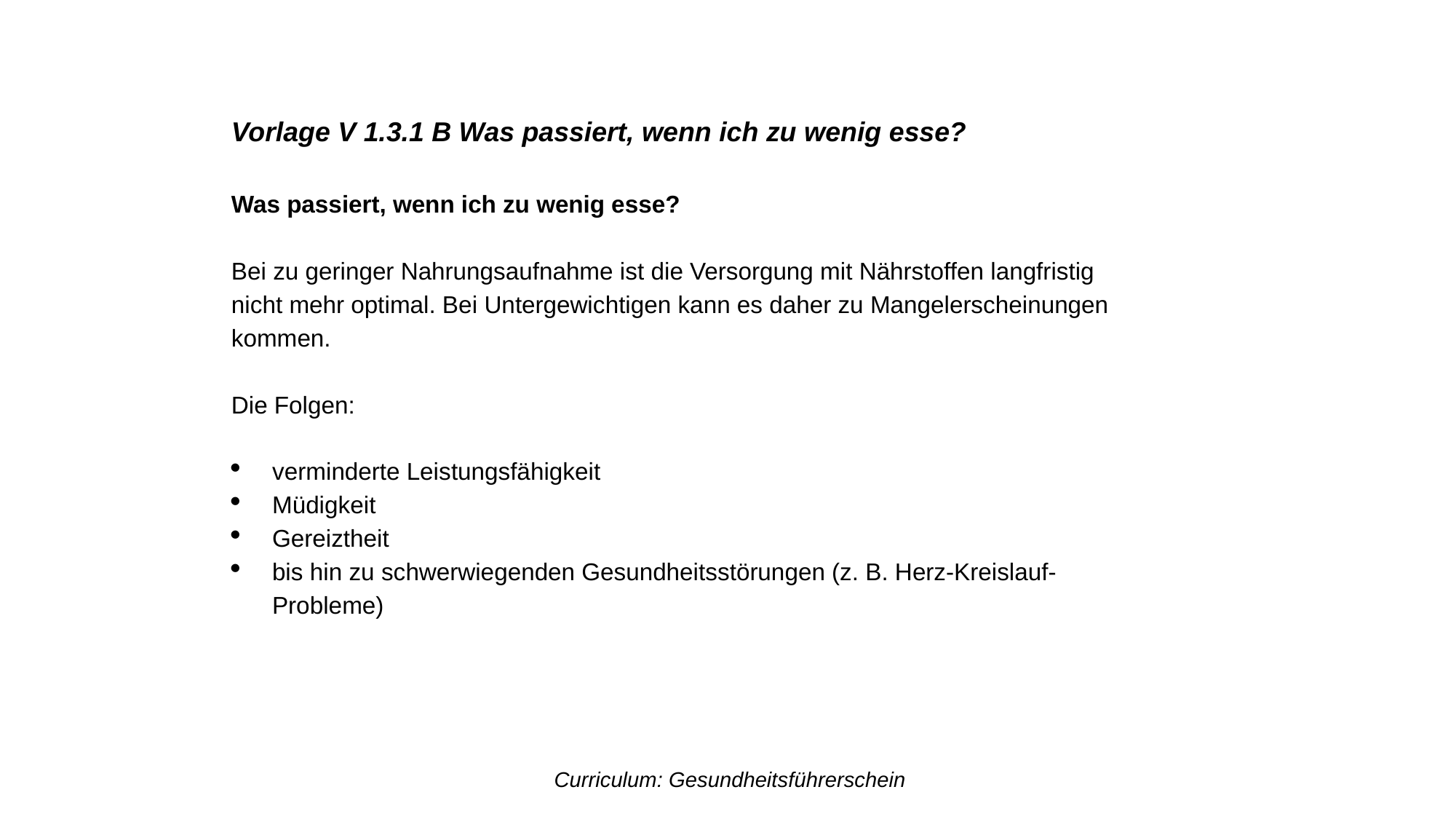

Vorlage V 1.3.1 B Was passiert, wenn ich zu wenig esse?

Was passiert, wenn ich zu wenig esse?

Bei zu geringer Nahrungsaufnahme ist die Versorgung mit Nährstoffen langfristig nicht mehr optimal. Bei Untergewichtigen kann es daher zu Mangelerscheinungen kommen.

Die Folgen:

verminderte Leistungsfähigkeit
Müdigkeit
Gereiztheit
bis hin zu schwerwiegenden Gesundheitsstörungen (z. B. Herz-Kreislauf-Probleme)

Curriculum: Gesundheitsführerschein